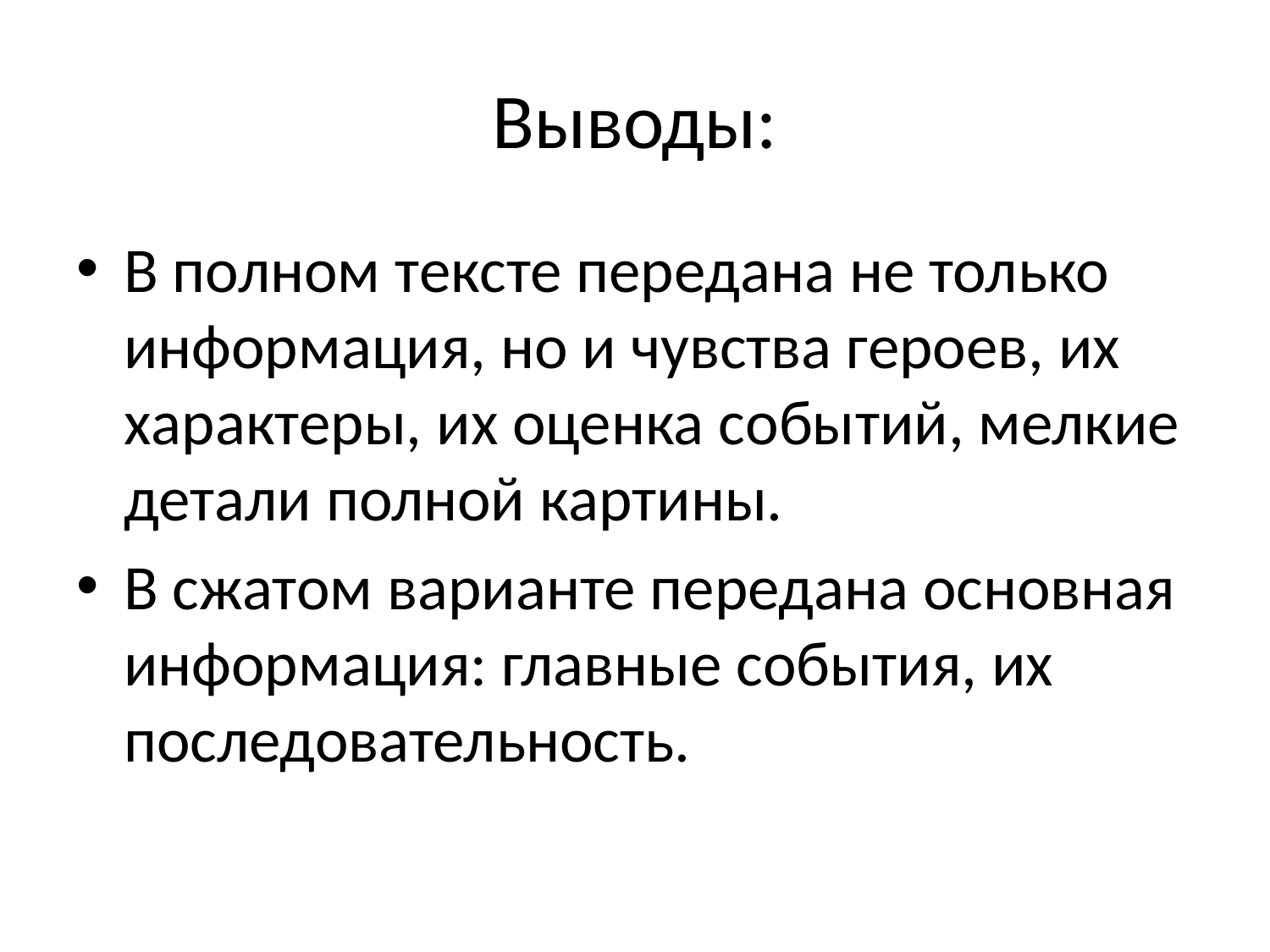

# Выводы:
В полном тексте передана не только информация, но и чувства героев, их характеры, их оценка событий, мелкие детали полной картины.
В сжатом варианте передана основная информация: главные события, их последовательность.